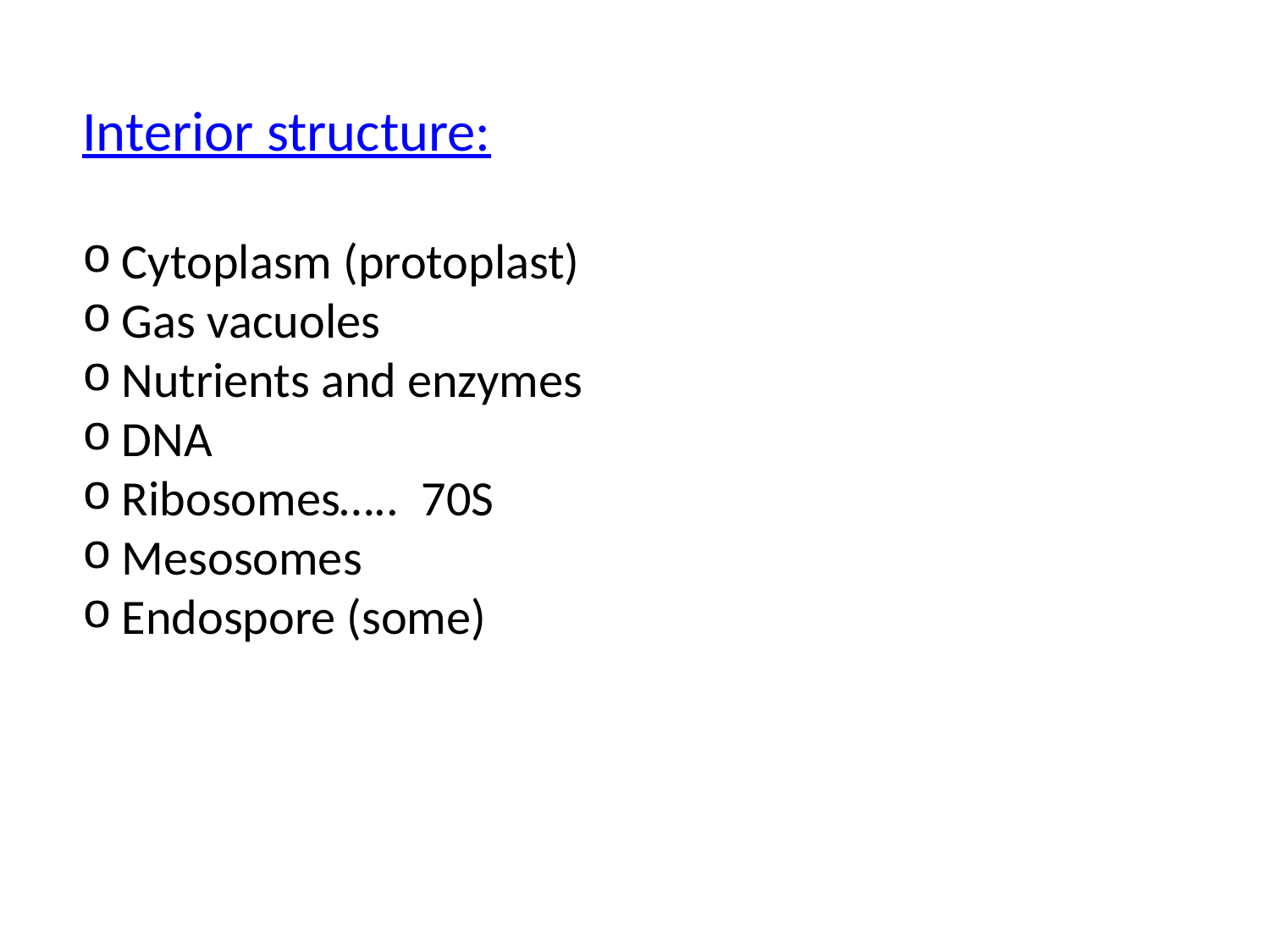

Interior structure:

Cytoplasm (protoplast)
Gas vacuoles
Nutrients and enzymes
DNA
Ribosomes…..  70S
Mesosomes
Endospore (some)